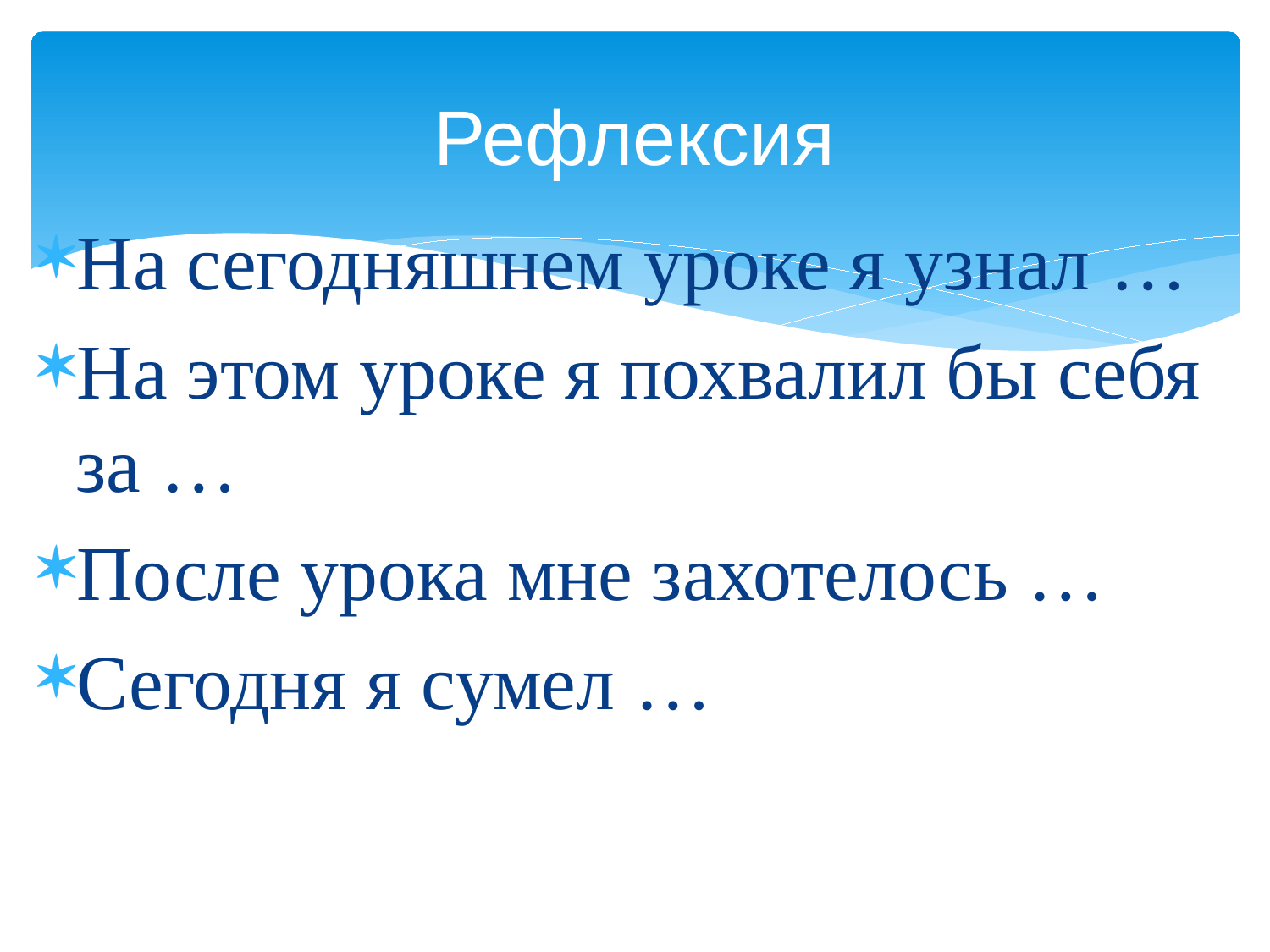

# Рефлексия
На сегодняшнем уроке я узнал …
На этом уроке я похвалил бы себя за …
После урока мне захотелось …
Сегодня я сумел …